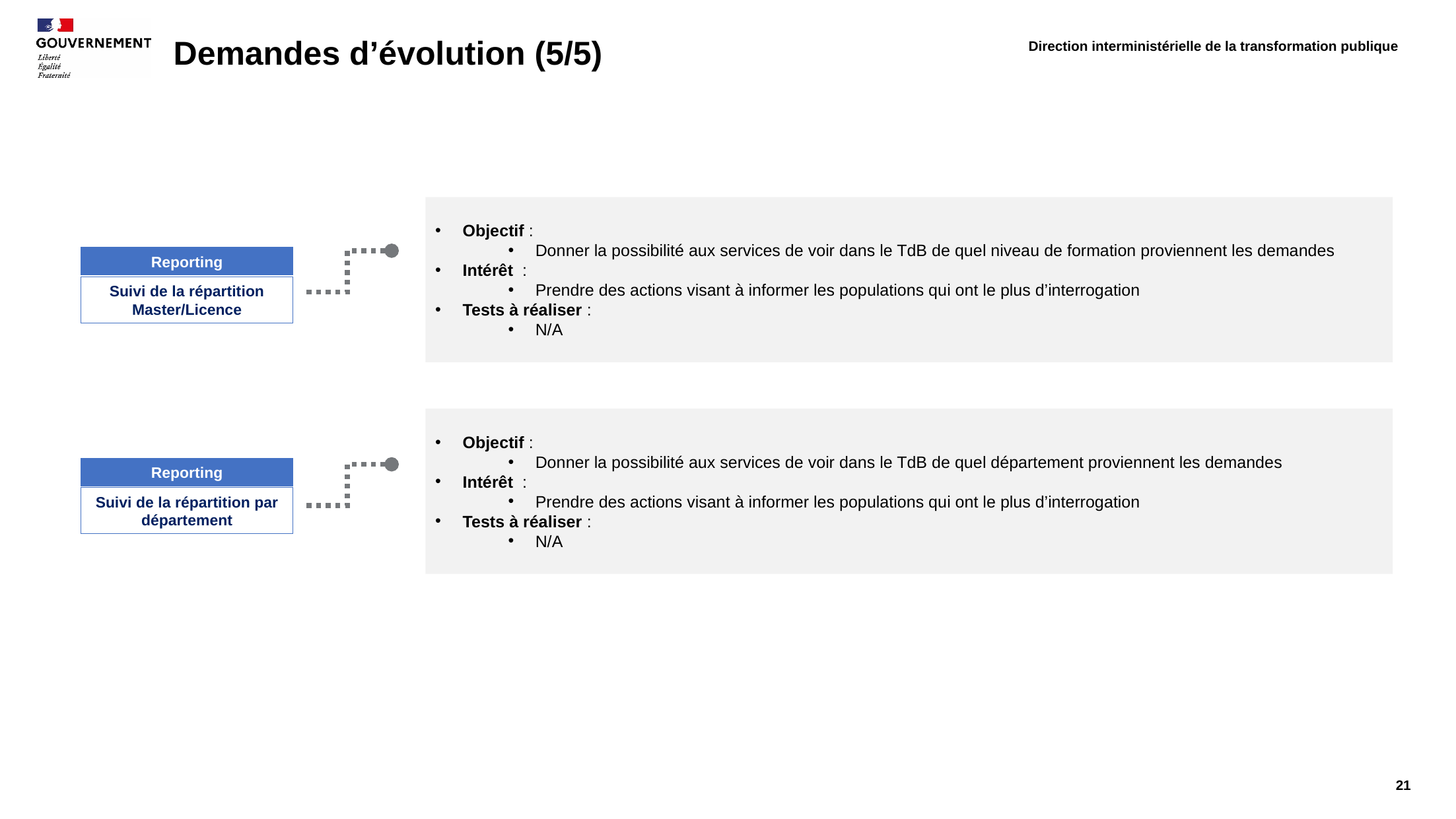

# Demandes d’évolution (5/5)
Objectif :
Donner la possibilité aux services de voir dans le TdB de quel niveau de formation proviennent les demandes
Intérêt  :
Prendre des actions visant à informer les populations qui ont le plus d’interrogation
Tests à réaliser :
N/A
Reporting
Suivi de la répartition Master/Licence
Objectif :
Donner la possibilité aux services de voir dans le TdB de quel département proviennent les demandes
Intérêt  :
Prendre des actions visant à informer les populations qui ont le plus d’interrogation
Tests à réaliser :
N/A
Reporting
Suivi de la répartition par département